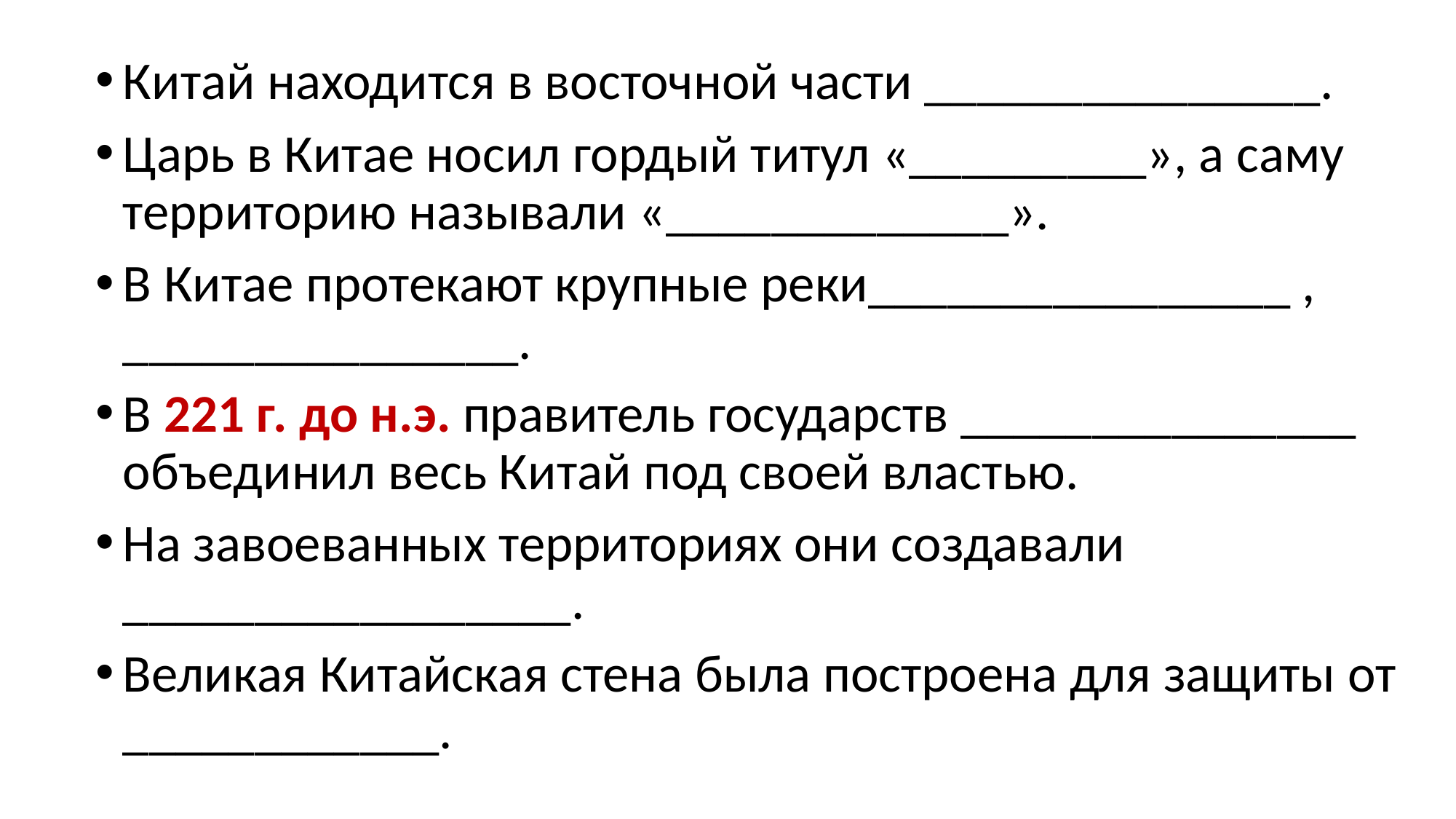

Китай находится в восточной части _______________.
Царь в Китае носил гордый титул «_________», а саму территорию называли «_____________».
В Китае протекают крупные реки________________ , _______________.
В 221 г. до н.э. правитель государств _______________ объединил весь Китай под своей властью.
На завоеванных территориях они создавали _________________.
Великая Китайская стена была построена для защиты от ____________.